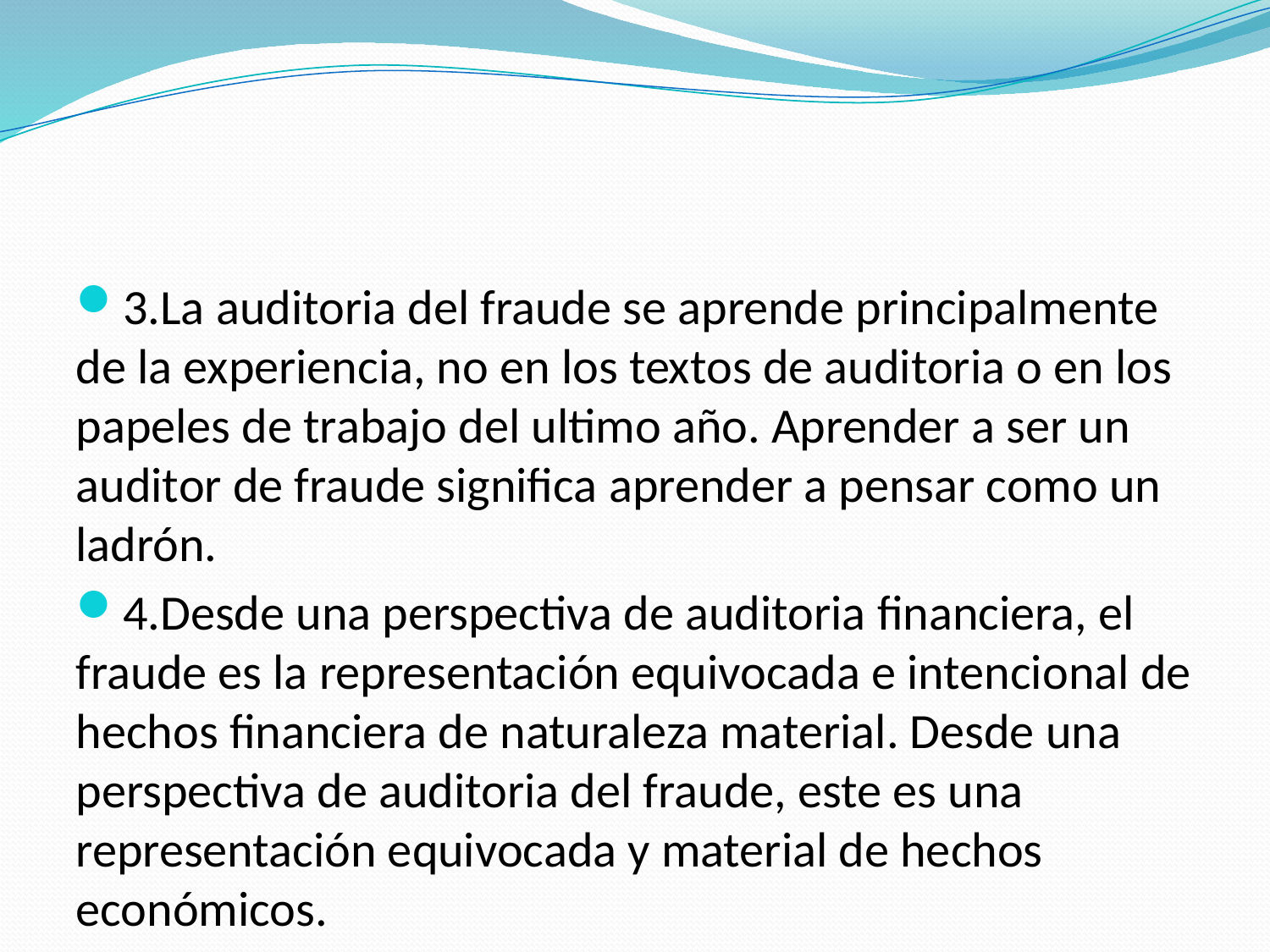

#
3.La auditoria del fraude se aprende principalmente de la experiencia, no en los textos de auditoria o en los papeles de trabajo del ultimo año. Aprender a ser un auditor de fraude significa aprender a pensar como un ladrón.
4.Desde una perspectiva de auditoria financiera, el fraude es la representación equivocada e intencional de hechos financiera de naturaleza material. Desde una perspectiva de auditoria del fraude, este es una representación equivocada y material de hechos económicos.